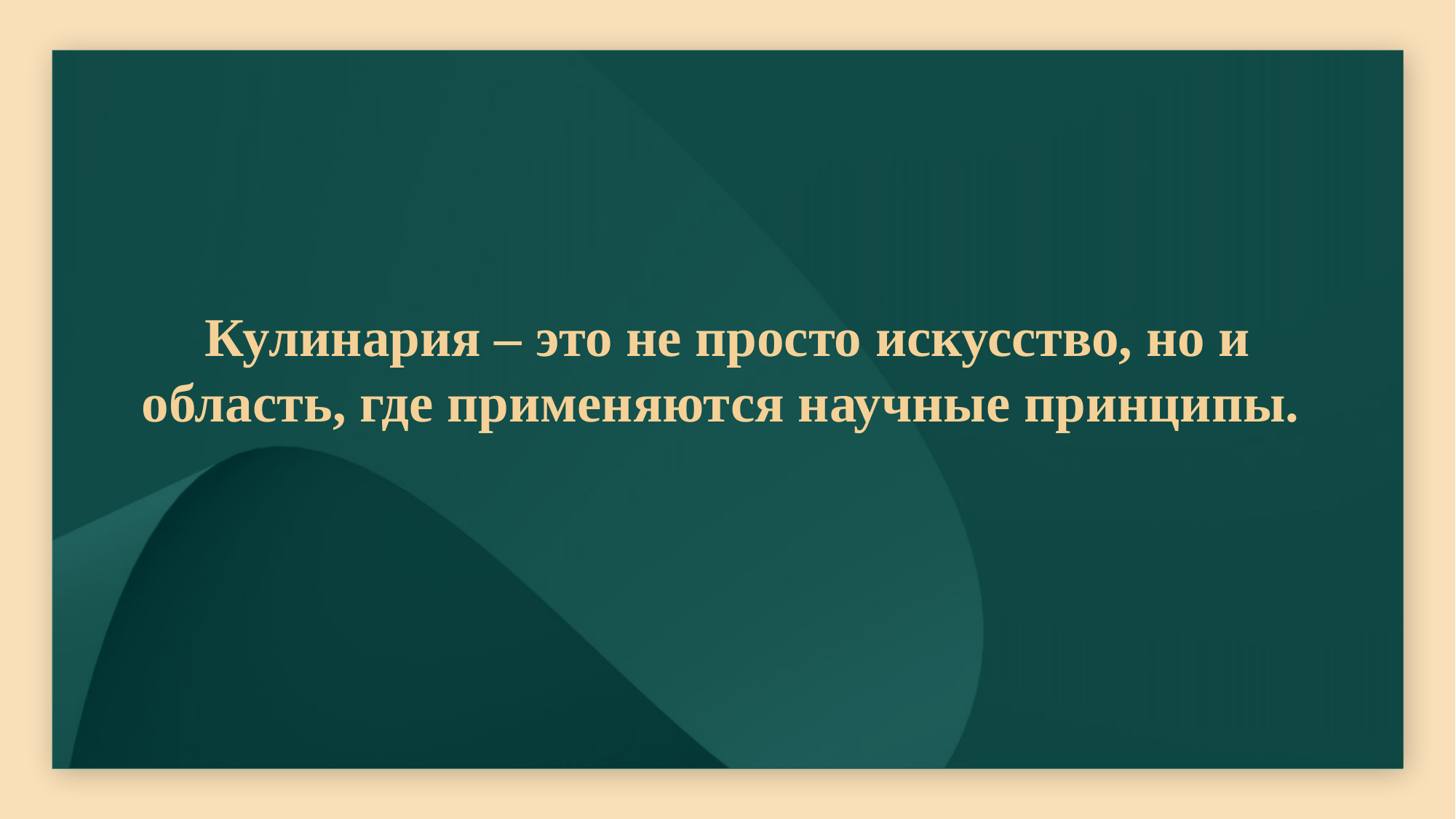

# Кулинария – это не просто искусство, но и область, где применяются научные принципы.